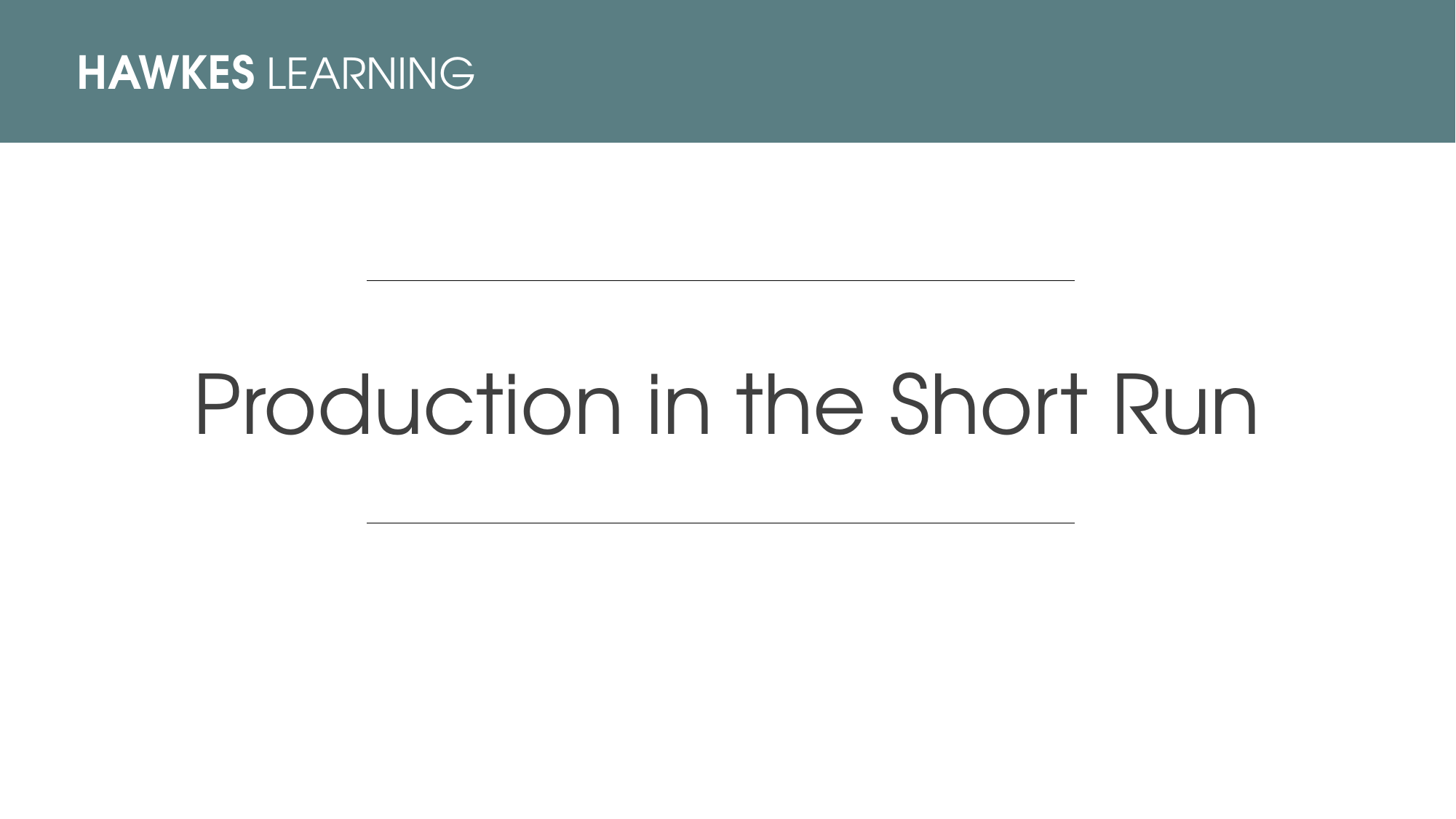

HAWKES LEARNING
Production in the Short Run